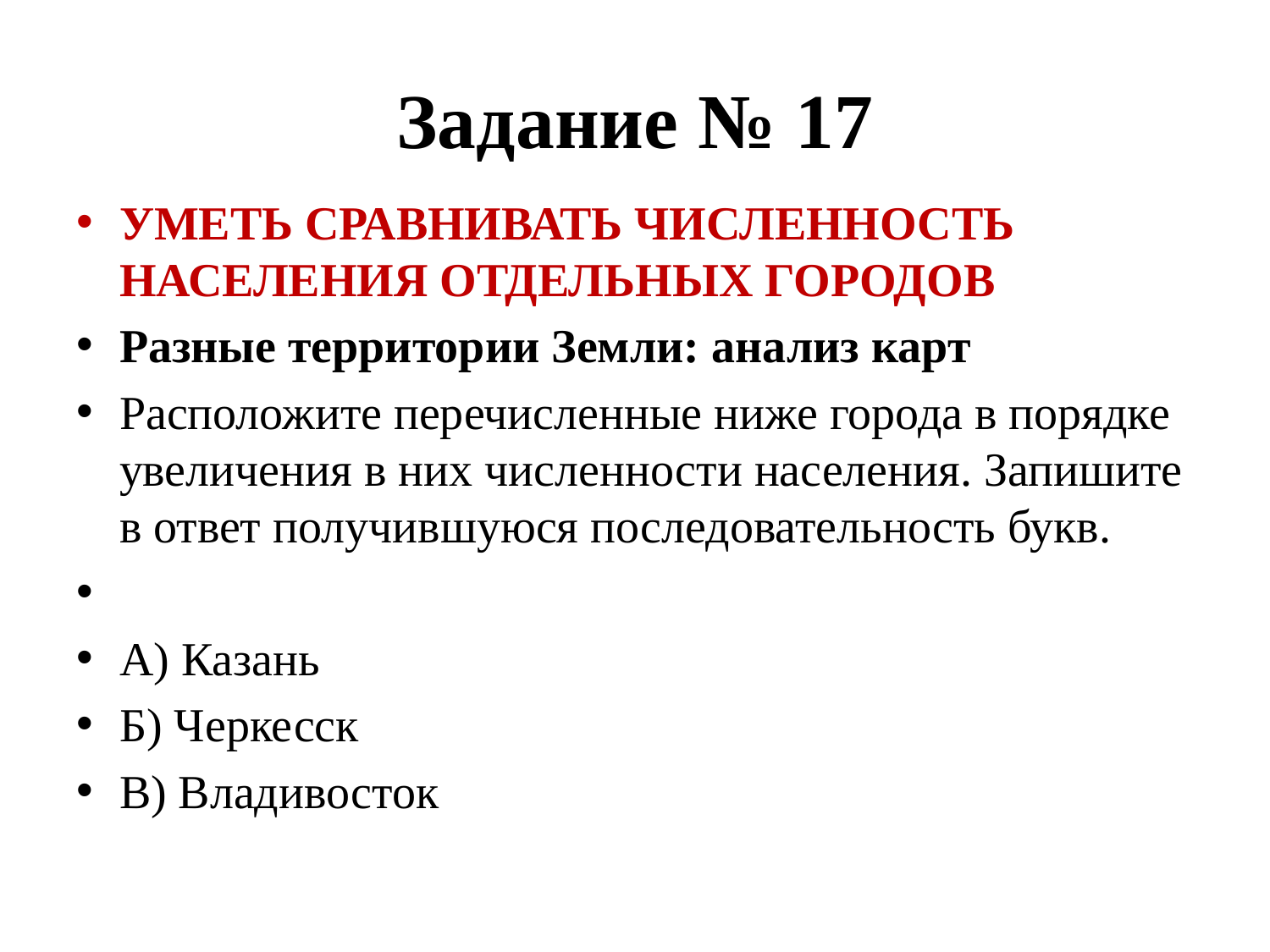

# Задание № 17
УМЕТЬ СРАВНИВАТЬ ЧИСЛЕННОСТЬ НАСЕЛЕНИЯ ОТДЕЛЬНЫХ ГОРОДОВ
Разные территории Земли: анализ карт
Расположите перечисленные ниже города в порядке увеличения в них численности населения. Запишите в ответ получившуюся последовательность букв.

А) Казань
Б) Черкесск
В) Владивосток